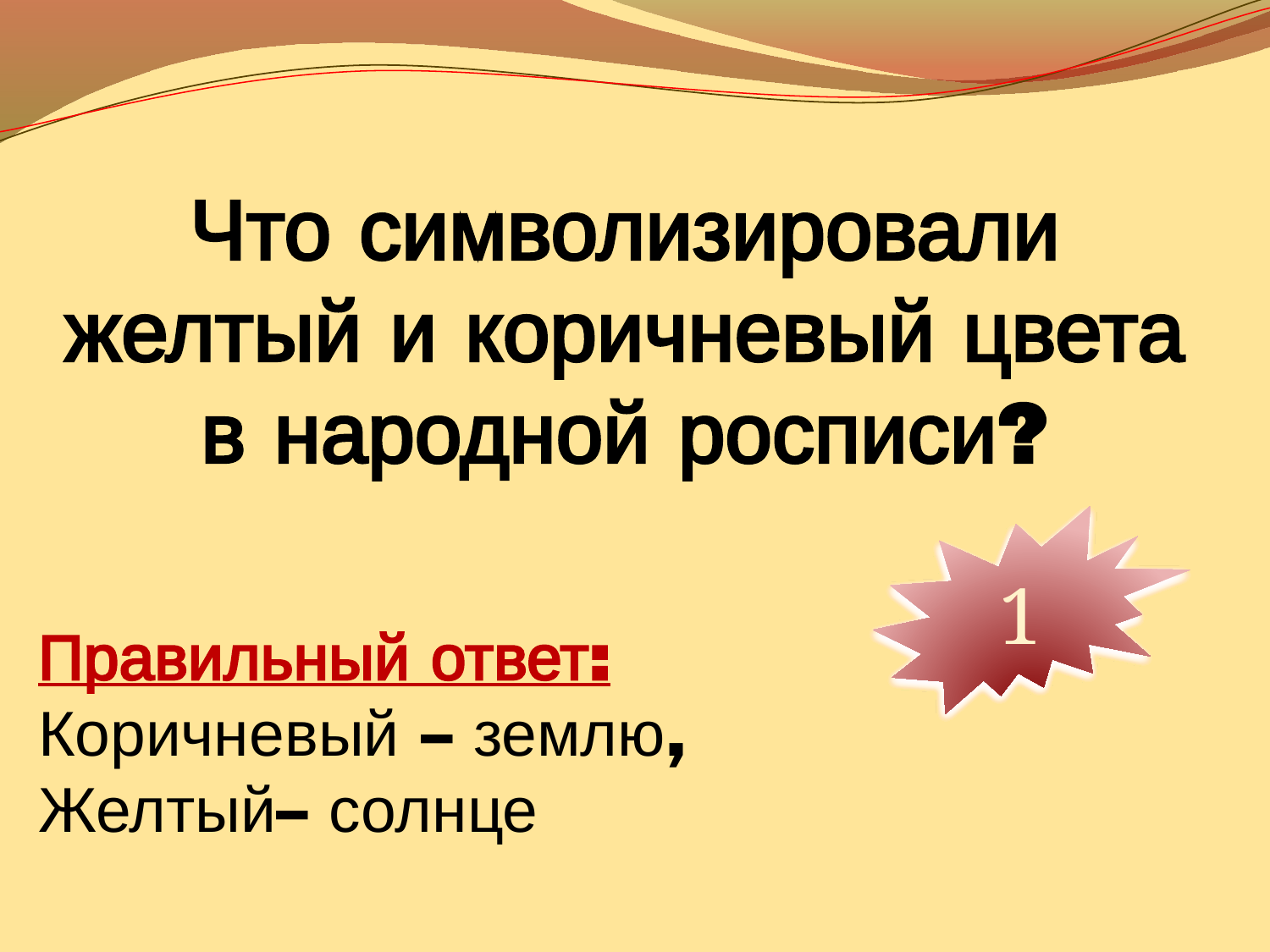

Что символизировали желтый и коричневый цвета в народной росписи?
10
9
8
7
6
5
4
3
2
1
Правильный ответ:
Коричневый – землю,
Желтый– солнце